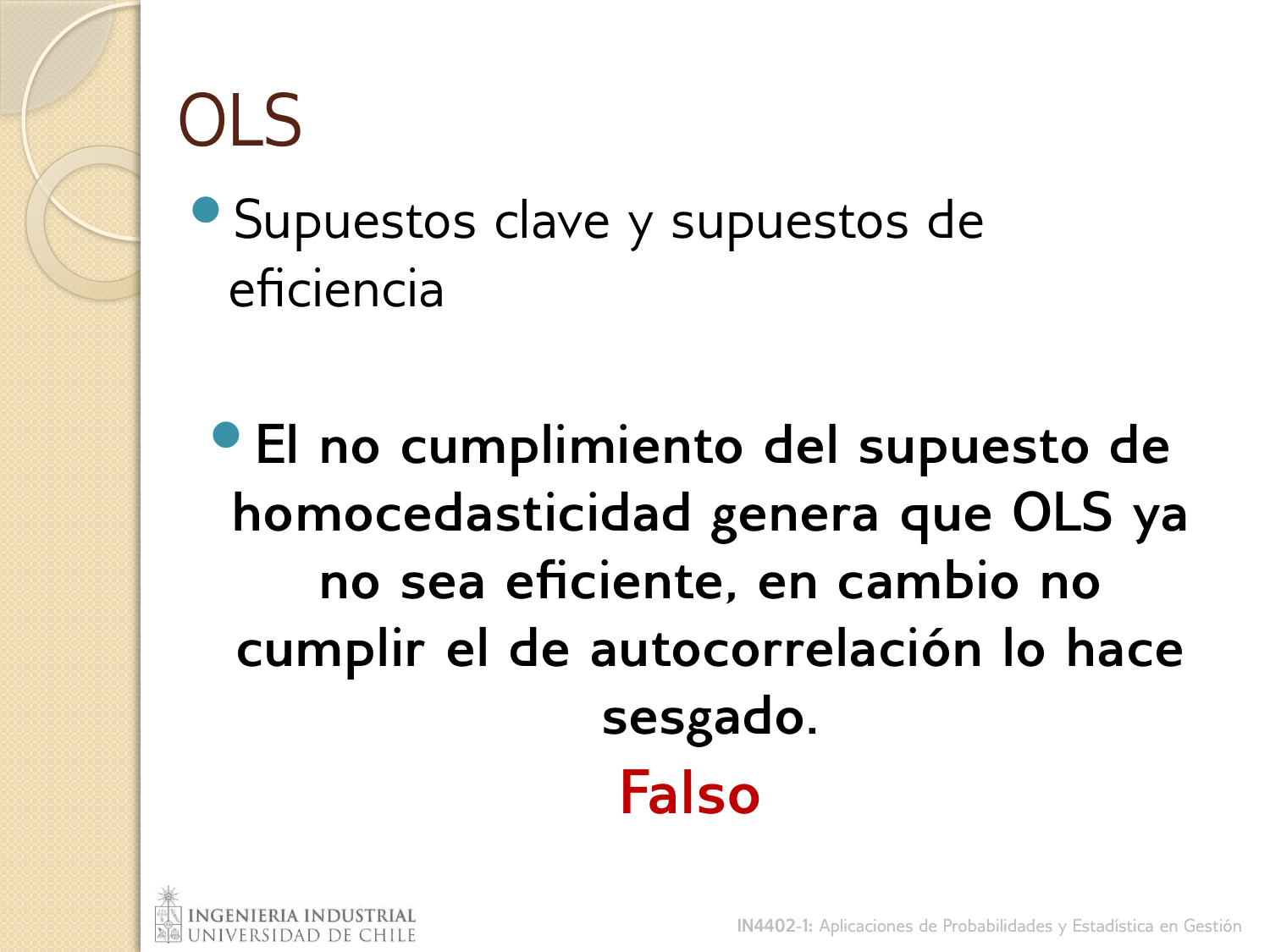

# OLS
Supuestos clave y supuestos de eficiencia

El no cumplimiento del supuesto de homocedasticidad genera que OLS ya no sea eficiente, en cambio no cumplir el de autocorrelación lo hace sesgado.

Falso
IN4402-1: Aplicaciones de Probabilidades y Estadística en Gestión